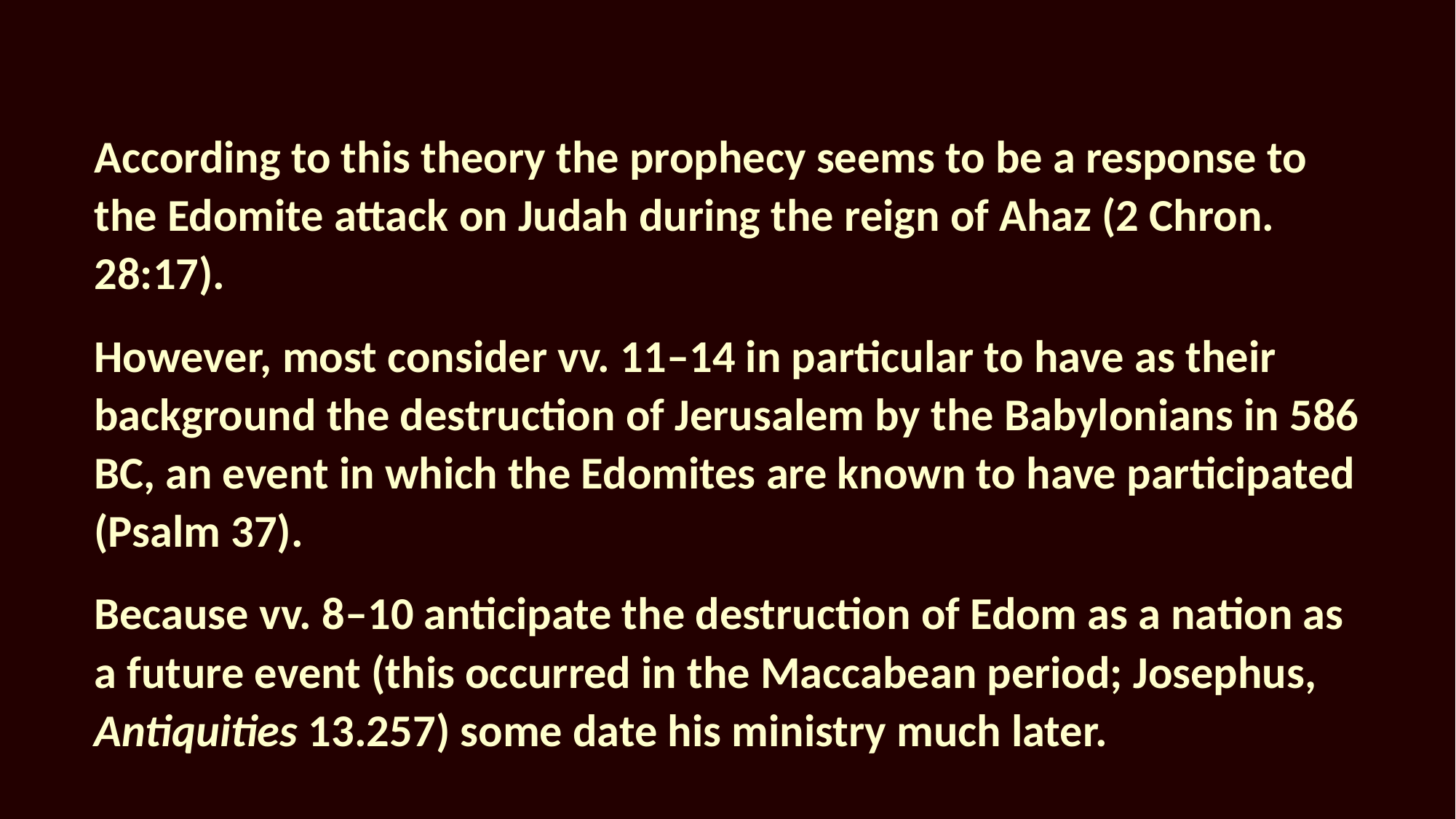

According to this theory the prophecy seems to be a response to the Edomite attack on Judah during the reign of Ahaz (2 Chron. 28:17).
However, most consider vv. 11–14 in particular to have as their background the destruction of Jerusalem by the Babylonians in 586 BC, an event in which the Edomites are known to have participated (Psalm 37).
Because vv. 8–10 anticipate the destruction of Edom as a nation as a future event (this occurred in the Maccabean period; Josephus, Antiquities 13.257) some date his ministry much later.